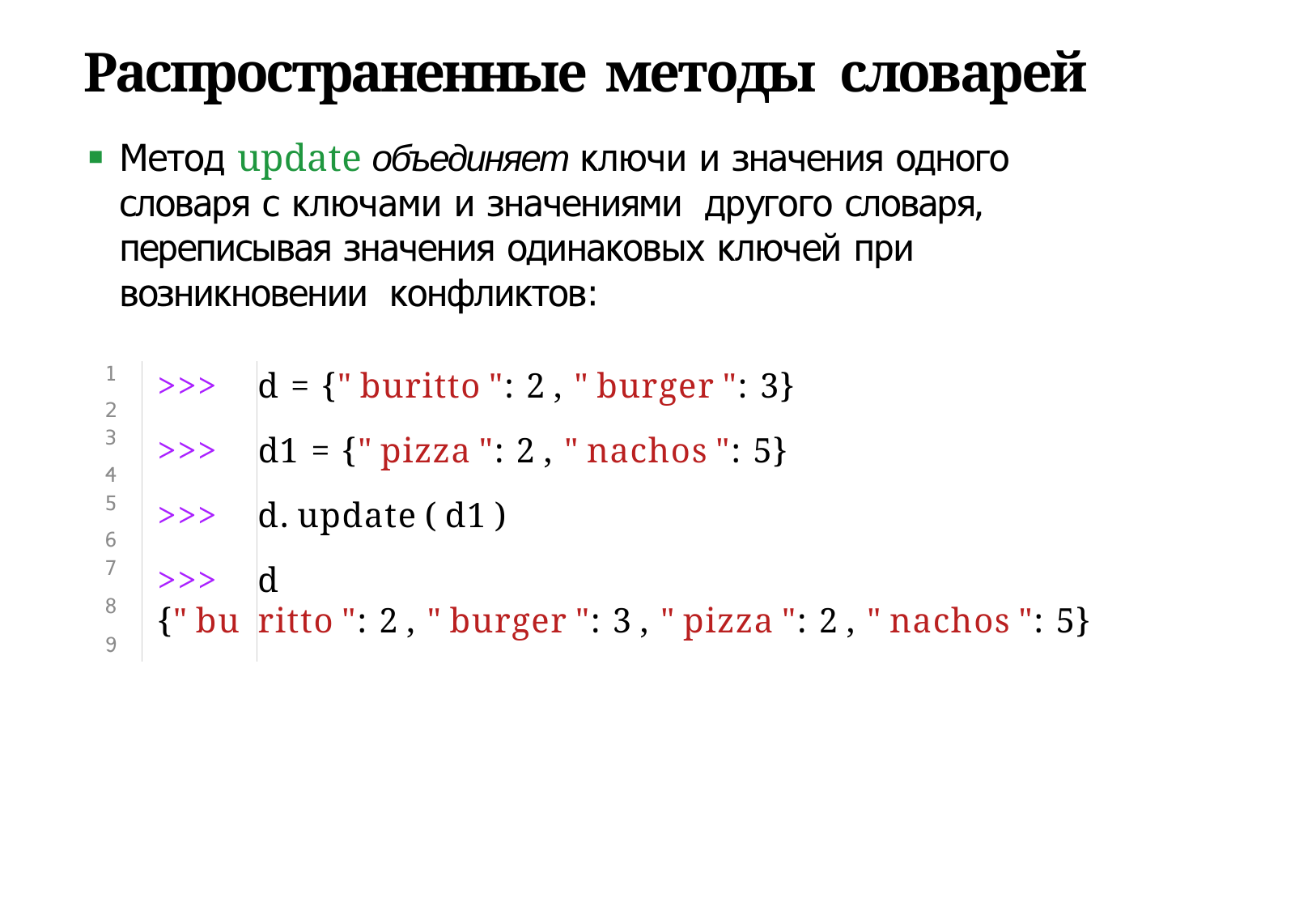

# Распространенные методы  словарей
Метод update объединяет ключи и значения одного словаря с ключами и значениями  другого словаря, переписывая значения одинаковых ключей при возникновении  конфликтов:
| 1 | >>> | d = {" buritto ": 2 , " burger ": 3} |
| --- | --- | --- |
| 2 |  |  |
| 3 | >>> | d1 = {" pizza ": 2 , " nachos ": 5} |
| 4 |  |  |
| 5 | >>> | d. update ( d1 ) |
| 6 |  |  |
| 7 | >>> | d |
| 8 | {" bu | ritto ": 2 , " burger ": 3 , " pizza ": 2 , " nachos ": 5} |
| 9 |  |  |